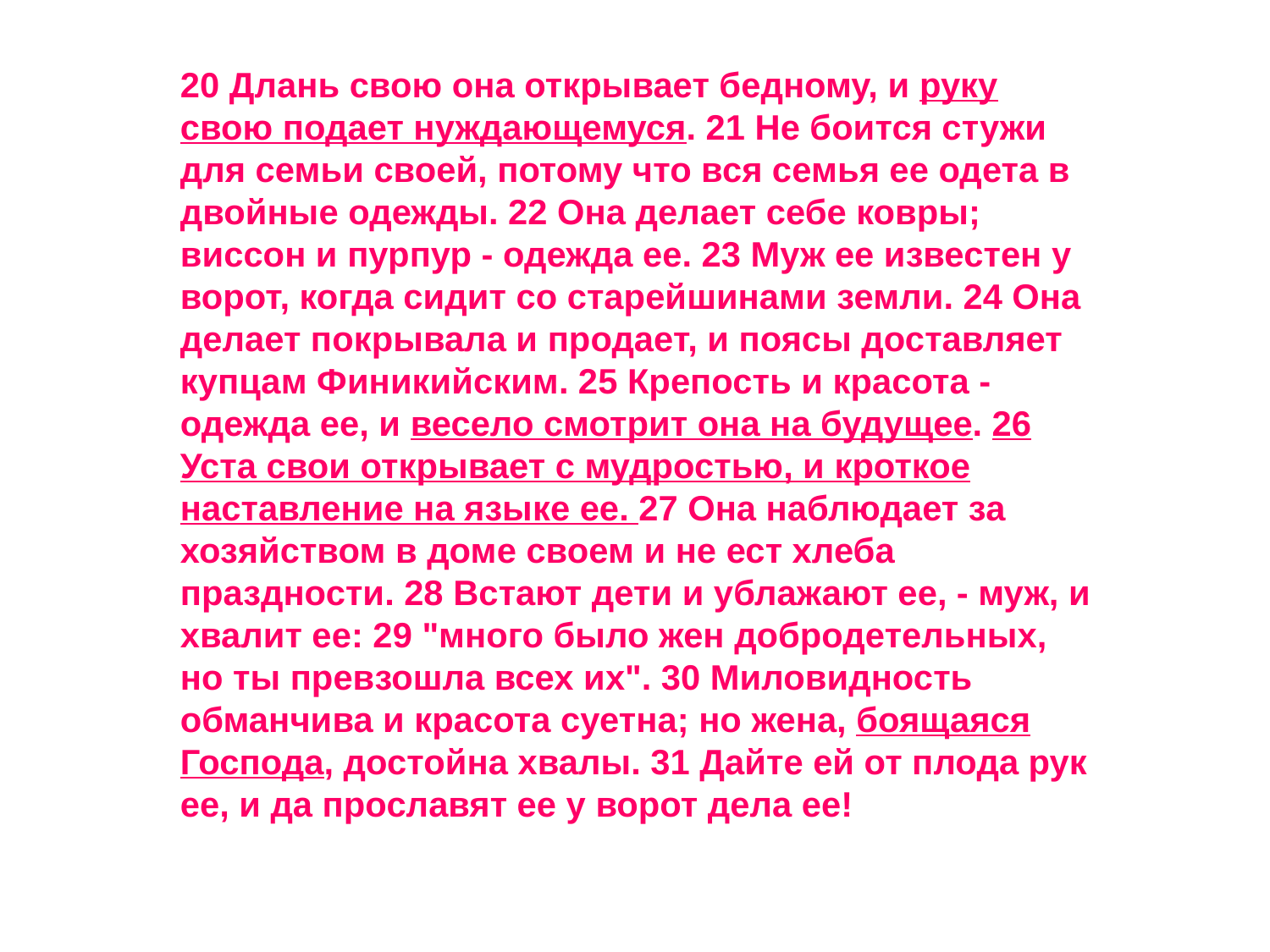

20 Длань свою она открывает бедному, и руку свою подает нуждающемуся. 21 Не боится стужи для семьи своей, потому что вся семья ее одета в двойные одежды. 22 Она делает себе ковры; виссон и пурпур - одежда ее. 23 Муж ее известен у ворот, когда сидит со старейшинами земли. 24 Она делает покрывала и продает, и поясы доставляет купцам Финикийским. 25 Крепость и красота - одежда ее, и весело смотрит она на будущее. 26 Уста свои открывает с мудростью, и кроткое наставление на языке ее. 27 Она наблюдает за хозяйством в доме своем и не ест хлеба праздности. 28 Встают дети и ублажают ее, - муж, и хвалит ее: 29 "много было жен добродетельных, но ты превзошла всех их". 30 Миловидность обманчива и красота суетна; но жена, боящаяся Господа, достойна хвалы. 31 Дайте ей от плода рук ее, и да прославят ее у ворот дела ее!